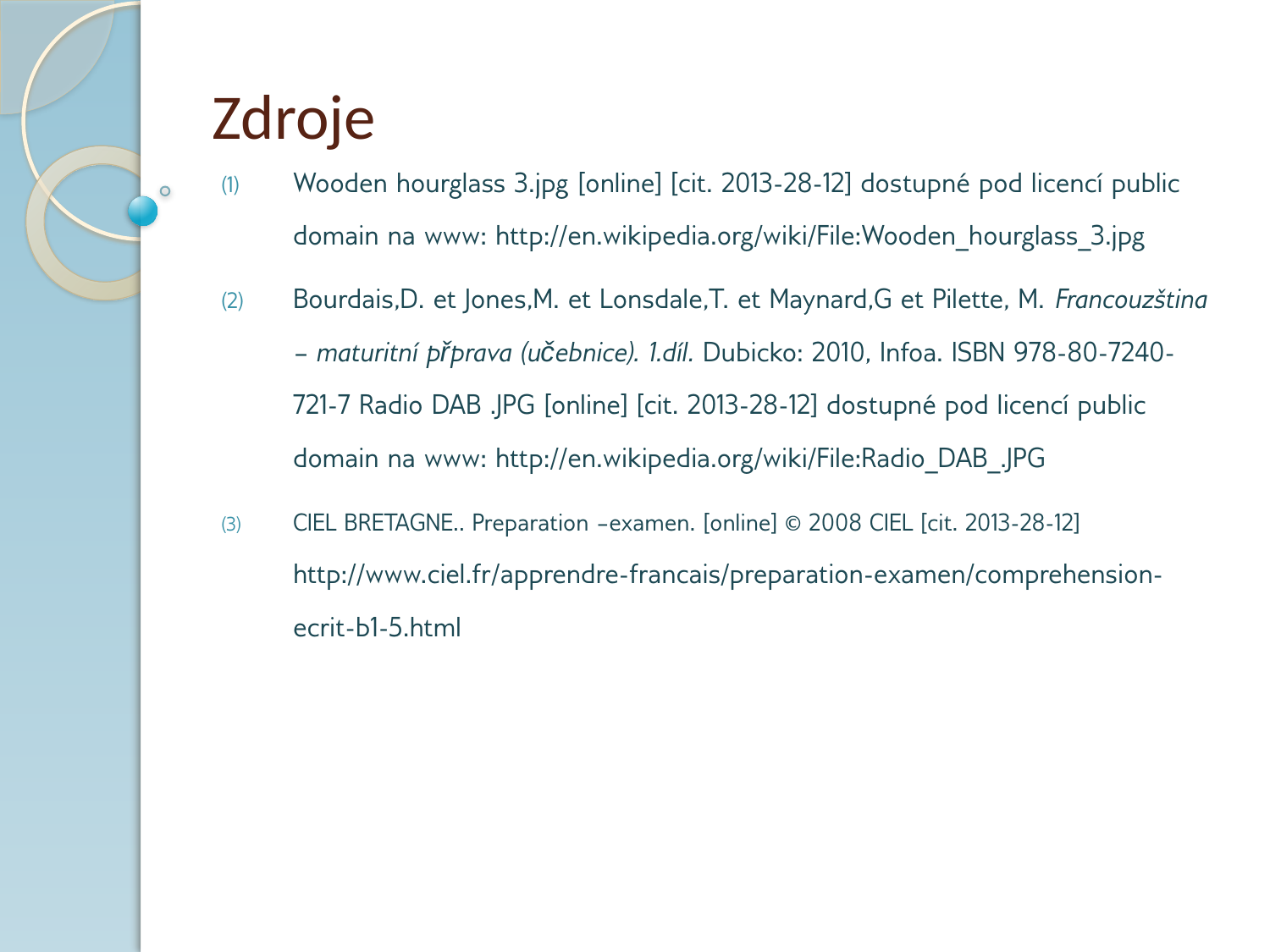

# Zdroje
Wooden hourglass 3.jpg [online] [cit. 2013-28-12] dostupné pod licencí public domain na www: http://en.wikipedia.org/wiki/File:Wooden_hourglass_3.jpg
Bourdais,D. et Jones,M. et Lonsdale,T. et Maynard,G et Pilette, M. Francouzština – maturitní přprava (učebnice). 1.díl. Dubicko: 2010, Infoa. ISBN 978-80-7240-721-7 Radio DAB .JPG [online] [cit. 2013-28-12] dostupné pod licencí public domain na www: http://en.wikipedia.org/wiki/File:Radio_DAB_.JPG
CIEL BRETAGNE.. Preparation –examen. [online] © 2008 CIEL [cit. 2013-28-12] http://www.ciel.fr/apprendre-francais/preparation-examen/comprehension-ecrit-b1-5.html